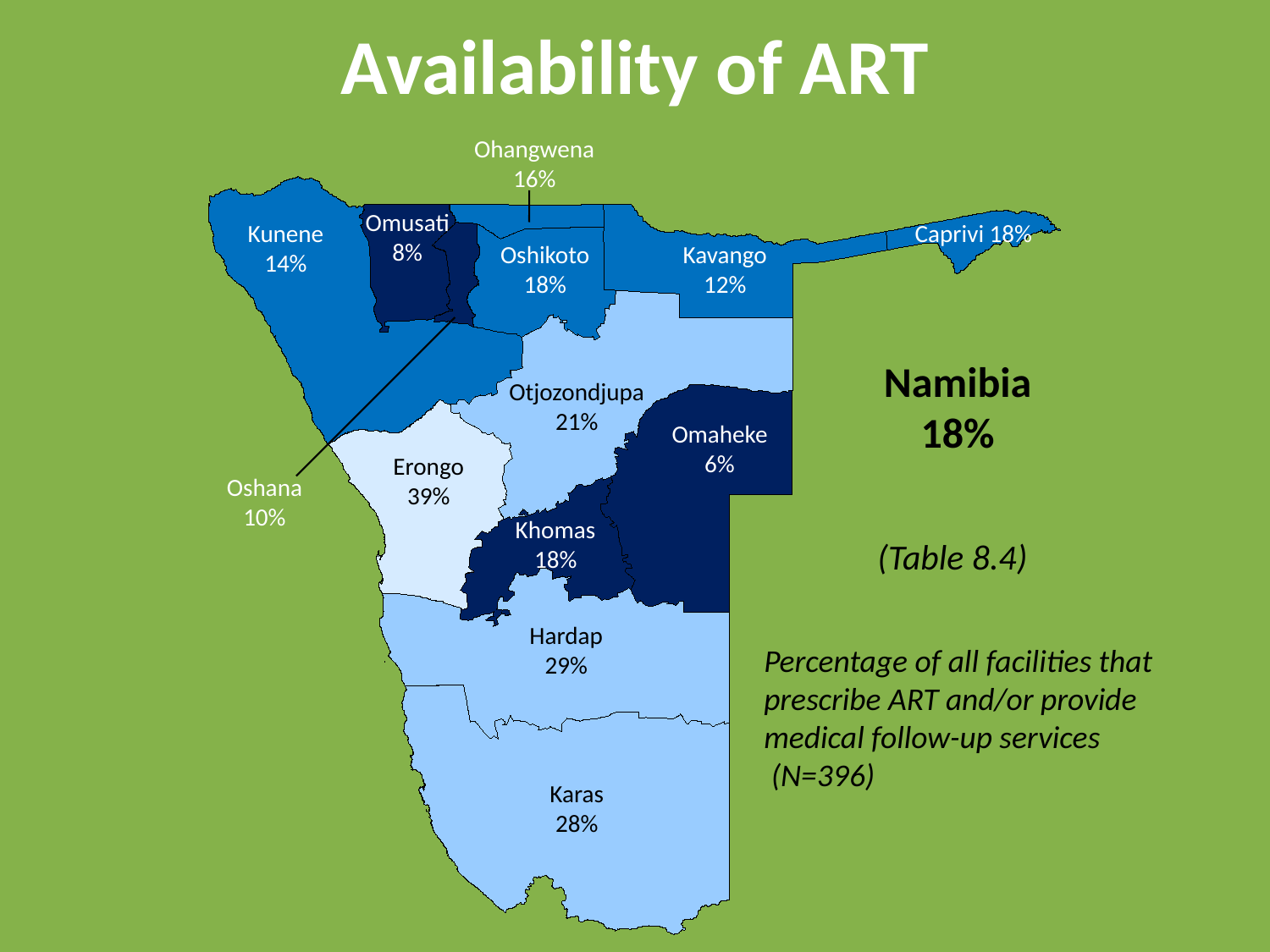

# Availability of ART

Ohangwena
16%
Omusati
8%
Kunene 14%
Caprivi 18%
Oshikoto
18%
Kavango
12%
Namibia
18%
Otjozondjupa
21%
Omaheke
6%
Erongo
39%
Oshana
10%
Khomas
18%
(Table 8.4)
Hardap
29%
Percentage of all facilities that prescribe ART and/or provide medical follow-up services
 (N=396)
Karas
28%